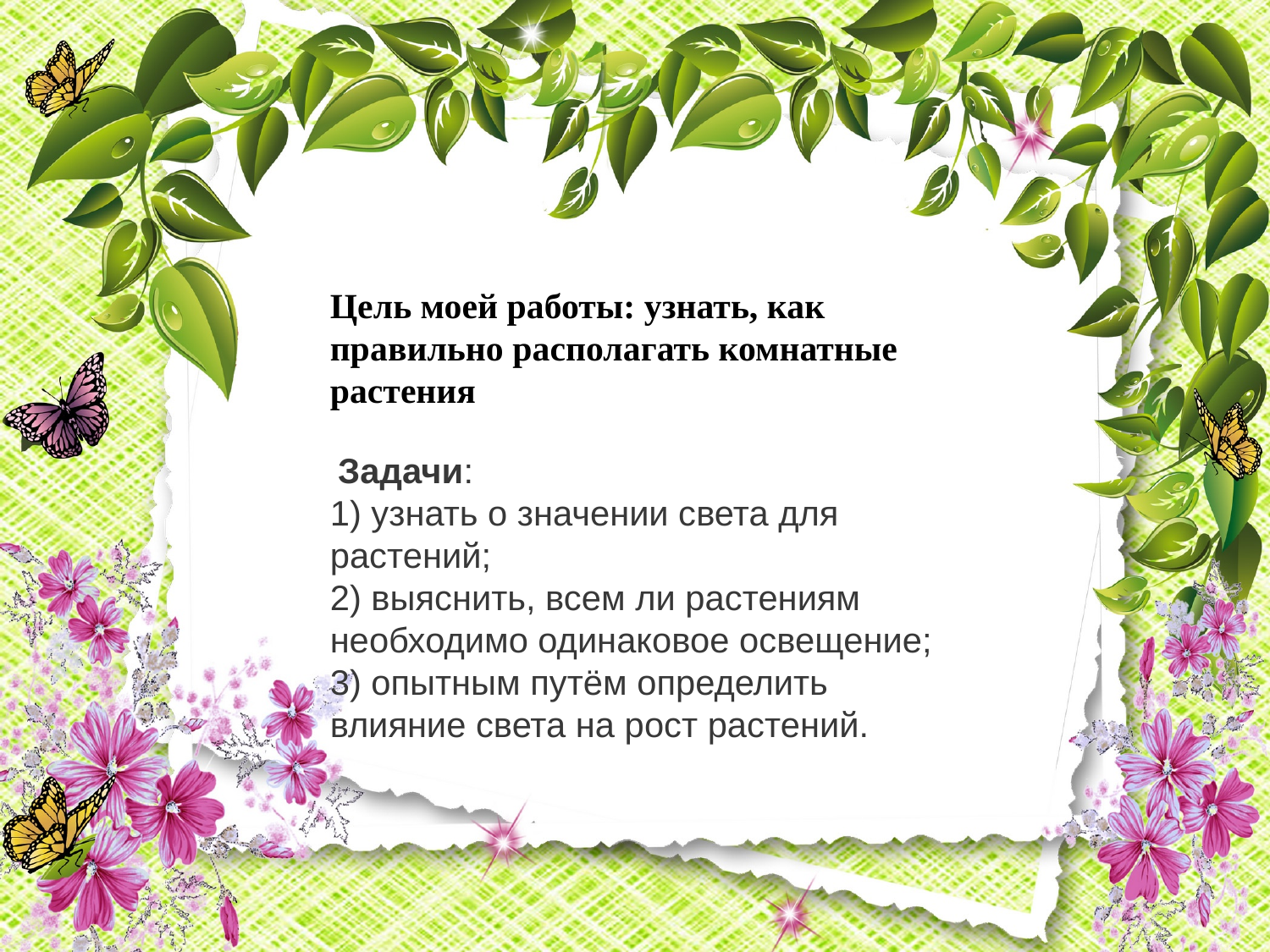

Цель моей работы: узнать, как правильно располагать комнатные растения

 Задачи:
1) узнать о значении света для растений;
2) выяснить, всем ли растениям необходимо одинаковое освещение;
3) опытным путём определить влияние света на рост растений.